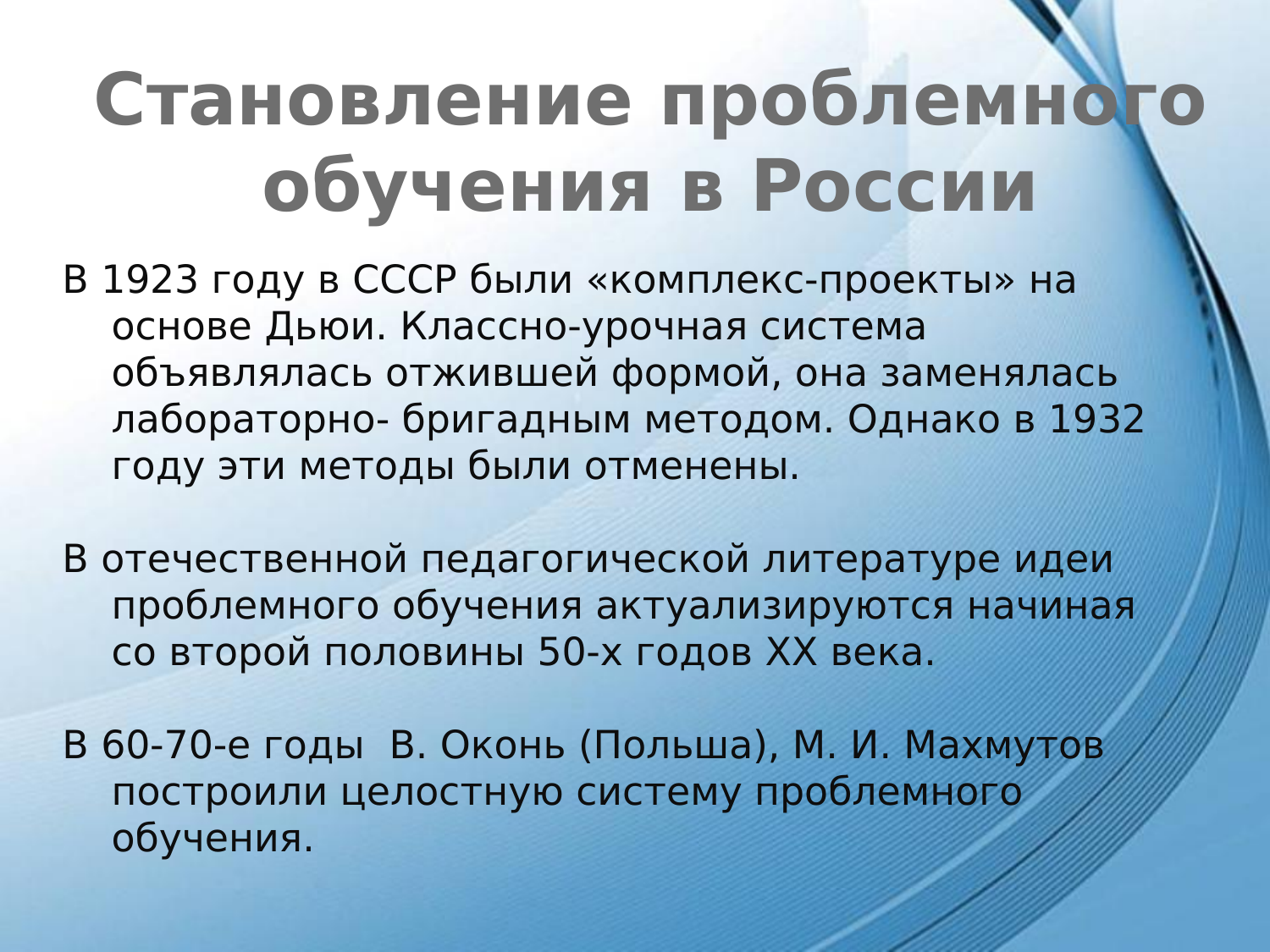

# Становление проблемного обучения в России
В 1923 году в СССР были «комплекс-проекты» на основе Дьюи. Классно-урочная система объявлялась отжившей формой, она заменялась лабораторно- бригадным методом. Однако в 1932 году эти методы были отменены.

В отечественной педагогической литературе идеи проблемного обучения актуализируются начиная со второй половины 50-х годов XX века.

В 60-70-е годы  В. Оконь (Польша), М. И. Махмутов построили целостную систему проблемного обучения.